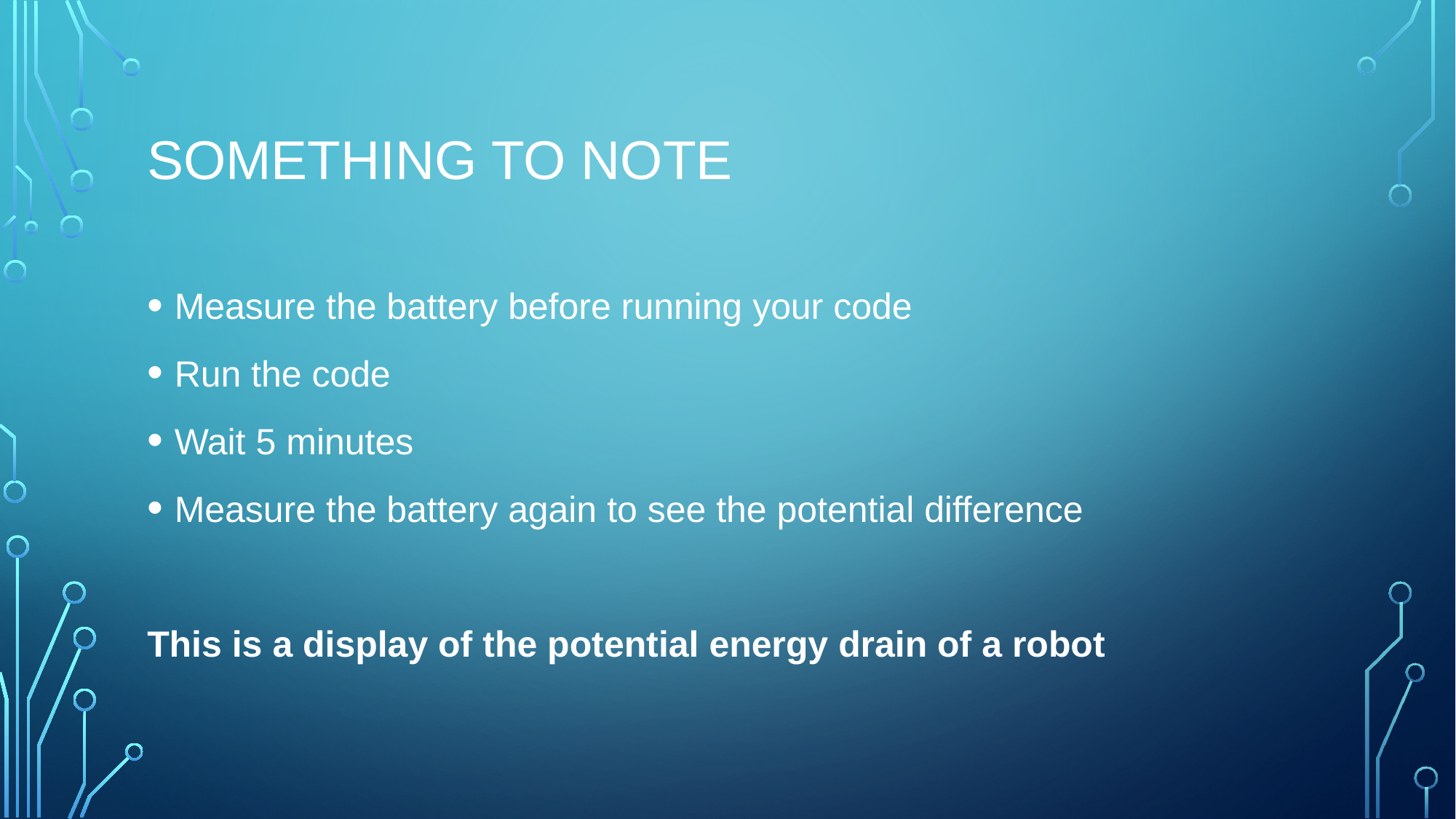

# Something to Note
Measure the battery before running your code
Run the code
Wait 5 minutes
Measure the battery again to see the potential difference

This is a display of the potential energy drain of a robot